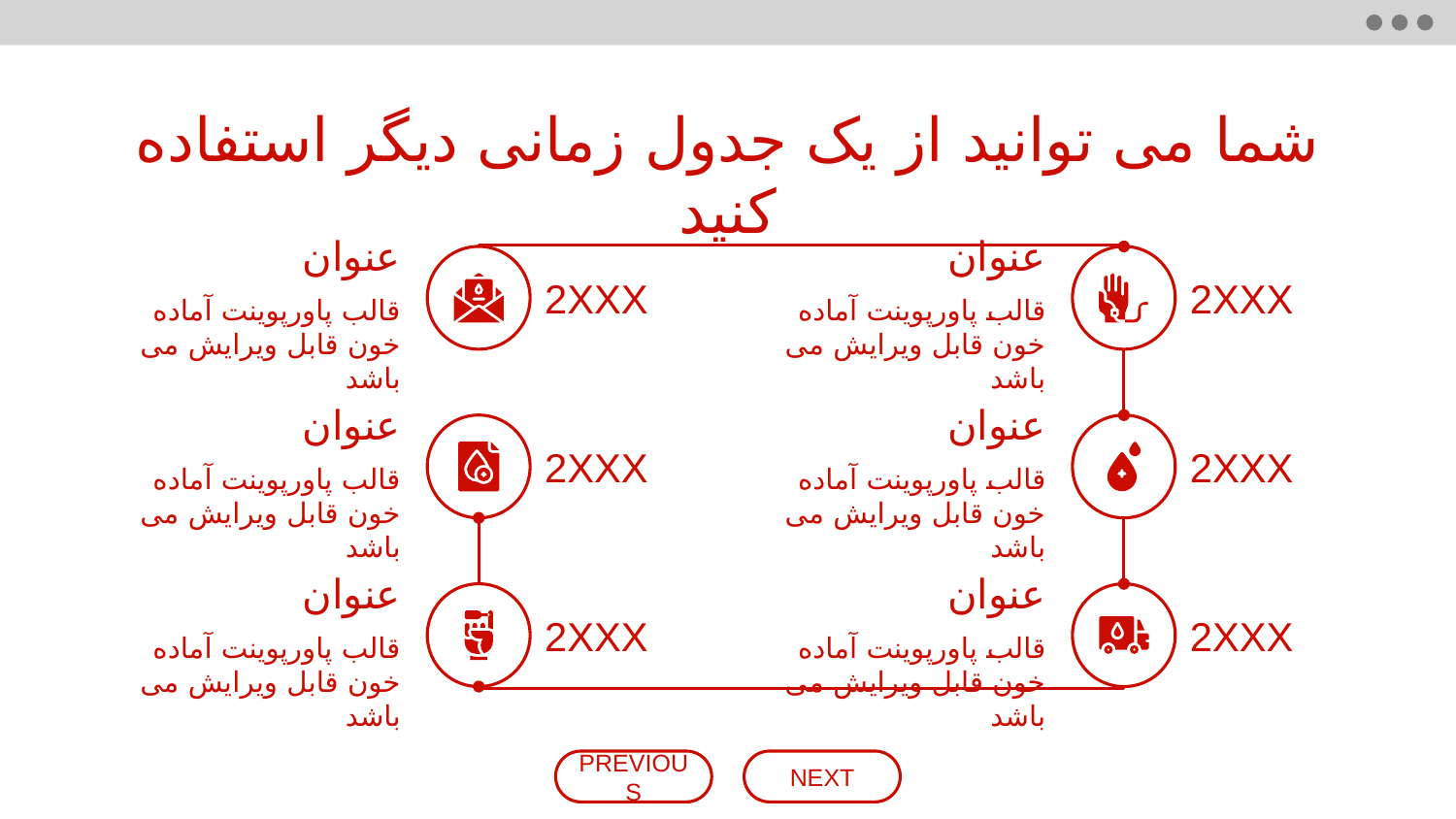

# شما می توانید از یک جدول زمانی دیگر استفاده کنید
عنوان
عنوان

2XXX
2XXX

قالب پاورپوینت آماده خون قابل ویرایش می باشد
قالب پاورپوینت آماده خون قابل ویرایش می باشد
عنوان
عنوان

2XXX
2XXX

قالب پاورپوینت آماده خون قابل ویرایش می باشد
قالب پاورپوینت آماده خون قابل ویرایش می باشد
عنوان
عنوان

2XXX
2XXX

قالب پاورپوینت آماده خون قابل ویرایش می باشد
قالب پاورپوینت آماده خون قابل ویرایش می باشد

PREVIOUS
NEXT